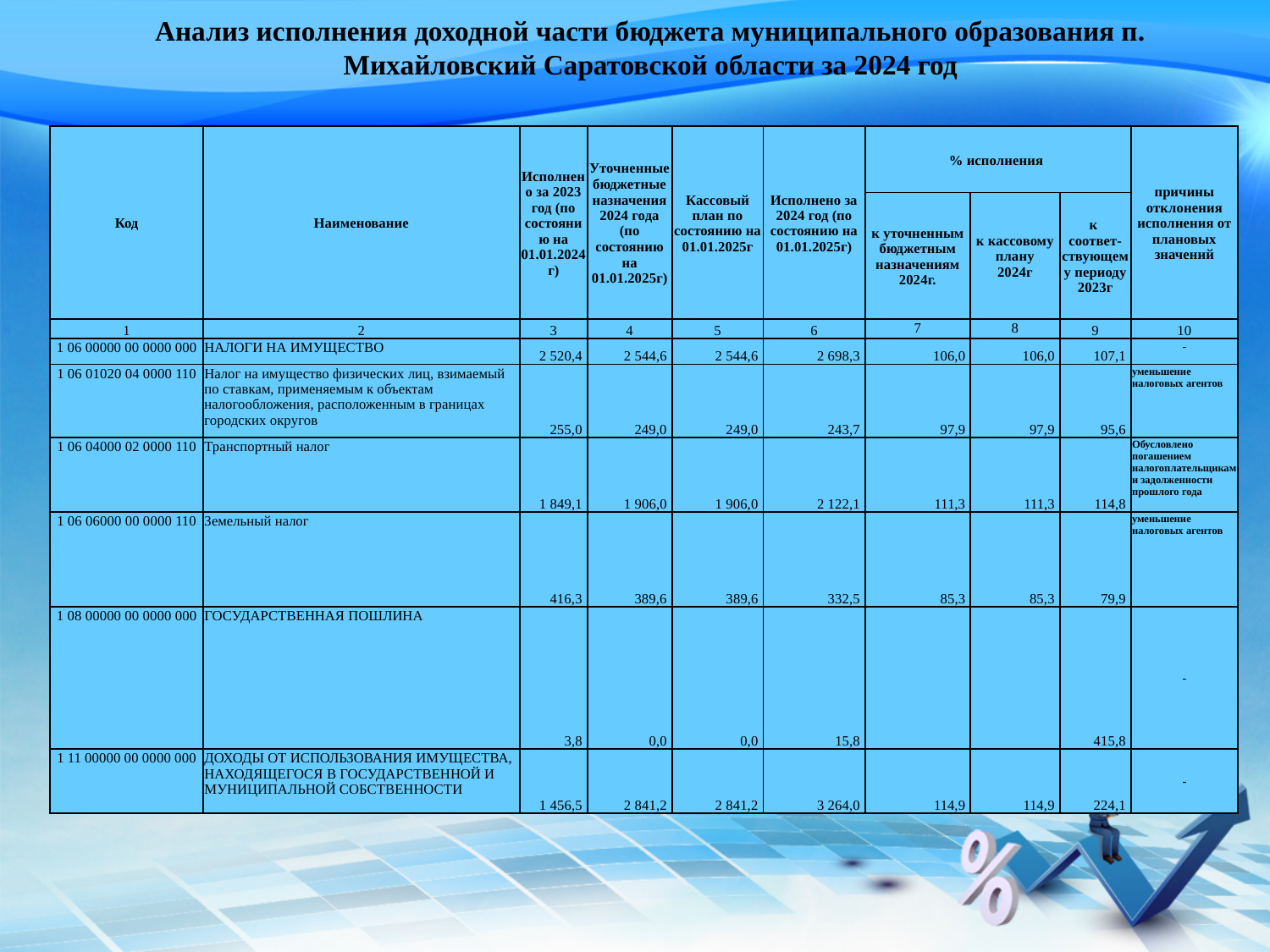

# Анализ исполнения доходной части бюджета муниципального образования п. Михайловский Саратовской области за 2024 год
| Код | Наименование | Исполнено за 2023 год (по состоянию на 01.01.2024г) | Уточненные бюджетные назначения 2024 года (по состоянию на 01.01.2025г) | Кассовый план по состоянию на 01.01.2025г | Исполнено за 2024 год (по состоянию на 01.01.2025г) | % исполнения |  |  | причины отклонения исполнения от плановых значений |
| --- | --- | --- | --- | --- | --- | --- | --- | --- | --- |
|  |  |  |  |  |  | к уточненным бюджетным назначениям 2024г. | к кассовому плану 2024г | к соответ-ствующему периоду 2023г |  |
| 1 | 2 | 3 | 4 | 5 | 6 | 7 | 8 | 9 | 10 |
| 1 06 00000 00 0000 000 | НАЛОГИ НА ИМУЩЕСТВО | 2 520,4 | 2 544,6 | 2 544,6 | 2 698,3 | 106,0 | 106,0 | 107,1 | - |
| 1 06 01020 04 0000 110 | Налог на имущество физических лиц, взимаемый по ставкам, применяемым к объектам налогообложения, расположенным в границах городских округов | 255,0 | 249,0 | 249,0 | 243,7 | 97,9 | 97,9 | 95,6 | уменьшение налоговых агентов |
| 1 06 04000 02 0000 110 | Транспортный налог | 1 849,1 | 1 906,0 | 1 906,0 | 2 122,1 | 111,3 | 111,3 | 114,8 | Обусловлено погашением налогоплательщиками задолженности прошлого года |
| 1 06 06000 00 0000 110 | Земельный налог | 416,3 | 389,6 | 389,6 | 332,5 | 85,3 | 85,3 | 79,9 | уменьшение налоговых агентов |
| 1 08 00000 00 0000 000 | ГОСУДАРСТВЕННАЯ ПОШЛИНА | 3,8 | 0,0 | 0,0 | 15,8 |  |  | 415,8 | - |
| 1 11 00000 00 0000 000 | ДОХОДЫ ОТ ИСПОЛЬЗОВАНИЯ ИМУЩЕСТВА, НАХОДЯЩЕГОСЯ В ГОСУДАРСТВЕННОЙ И МУНИЦИПАЛЬНОЙ СОБСТВЕННОСТИ | 1 456,5 | 2 841,2 | 2 841,2 | 3 264,0 | 114,9 | 114,9 | 224,1 | - |